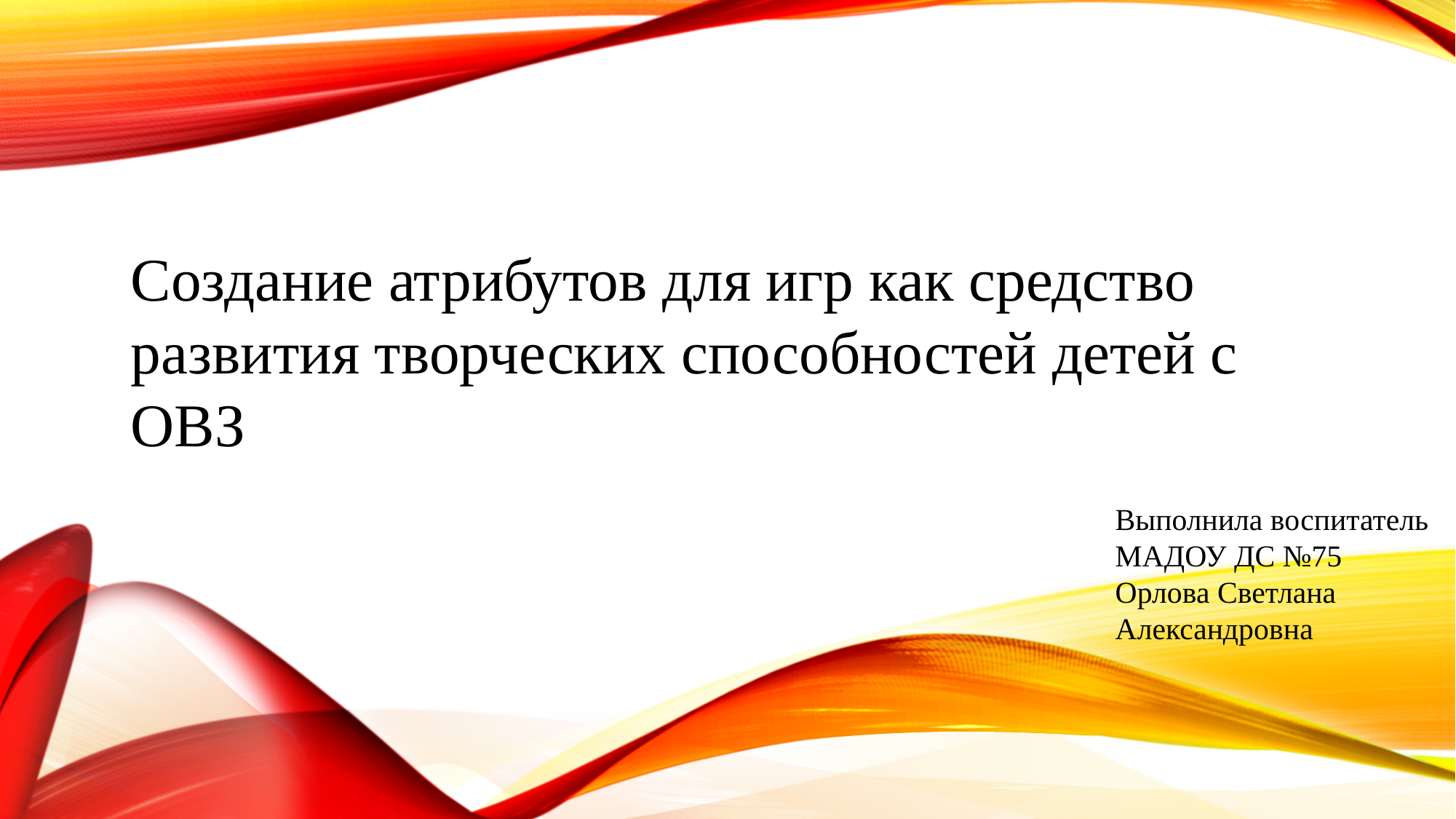

Создание атрибутов для игр как средство развития творческих способностей детей с ОВЗ
Выполнила воспитатель МАДОУ ДС №75
Орлова Светлана Александровна